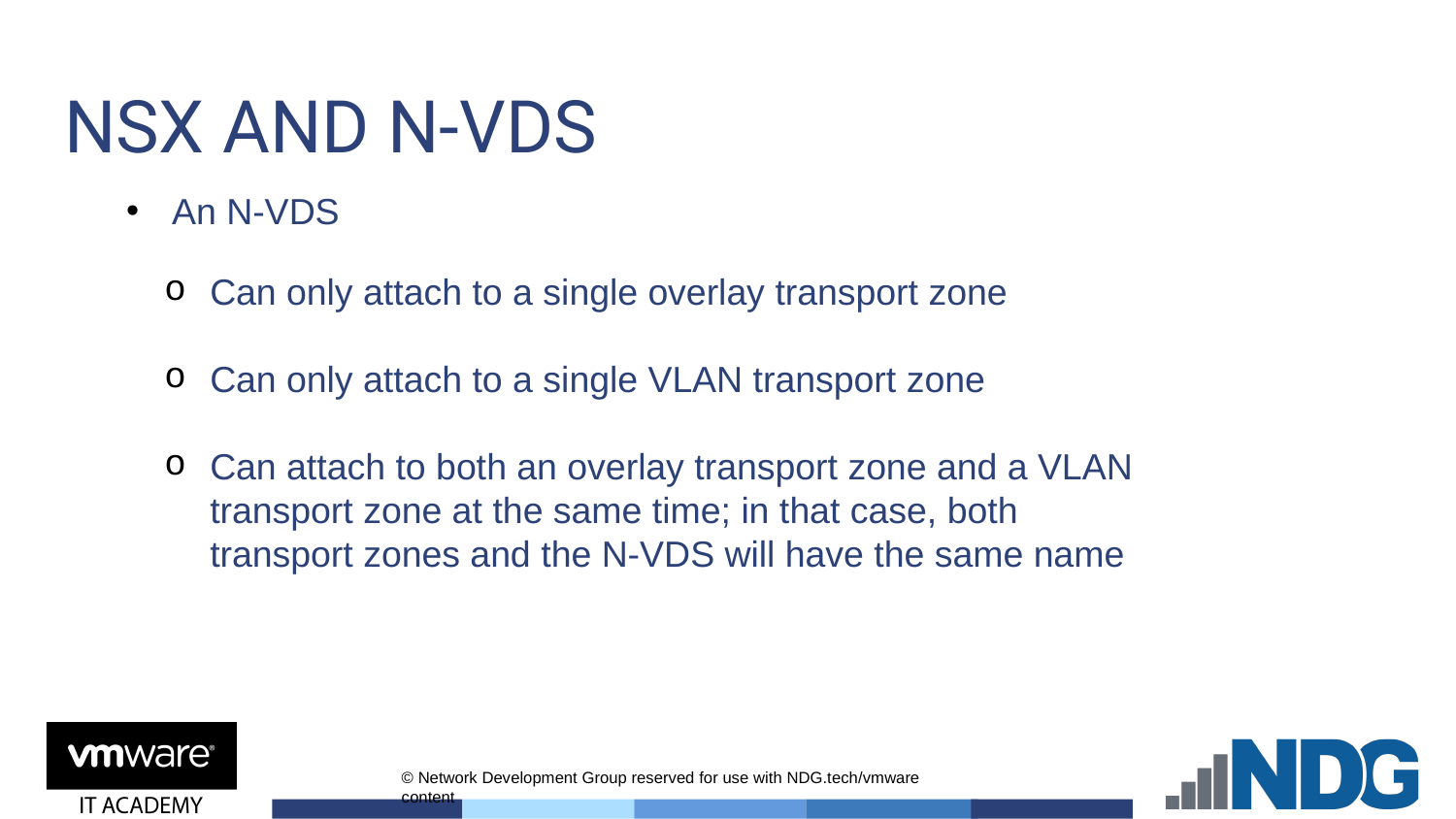

# NSX AND N-VDS
An N-VDS
Can only attach to a single overlay transport zone

Can only attach to a single VLAN transport zone

Can attach to both an overlay transport zone and a VLAN transport zone at the same time; in that case, both transport zones and the N-VDS will have the same name